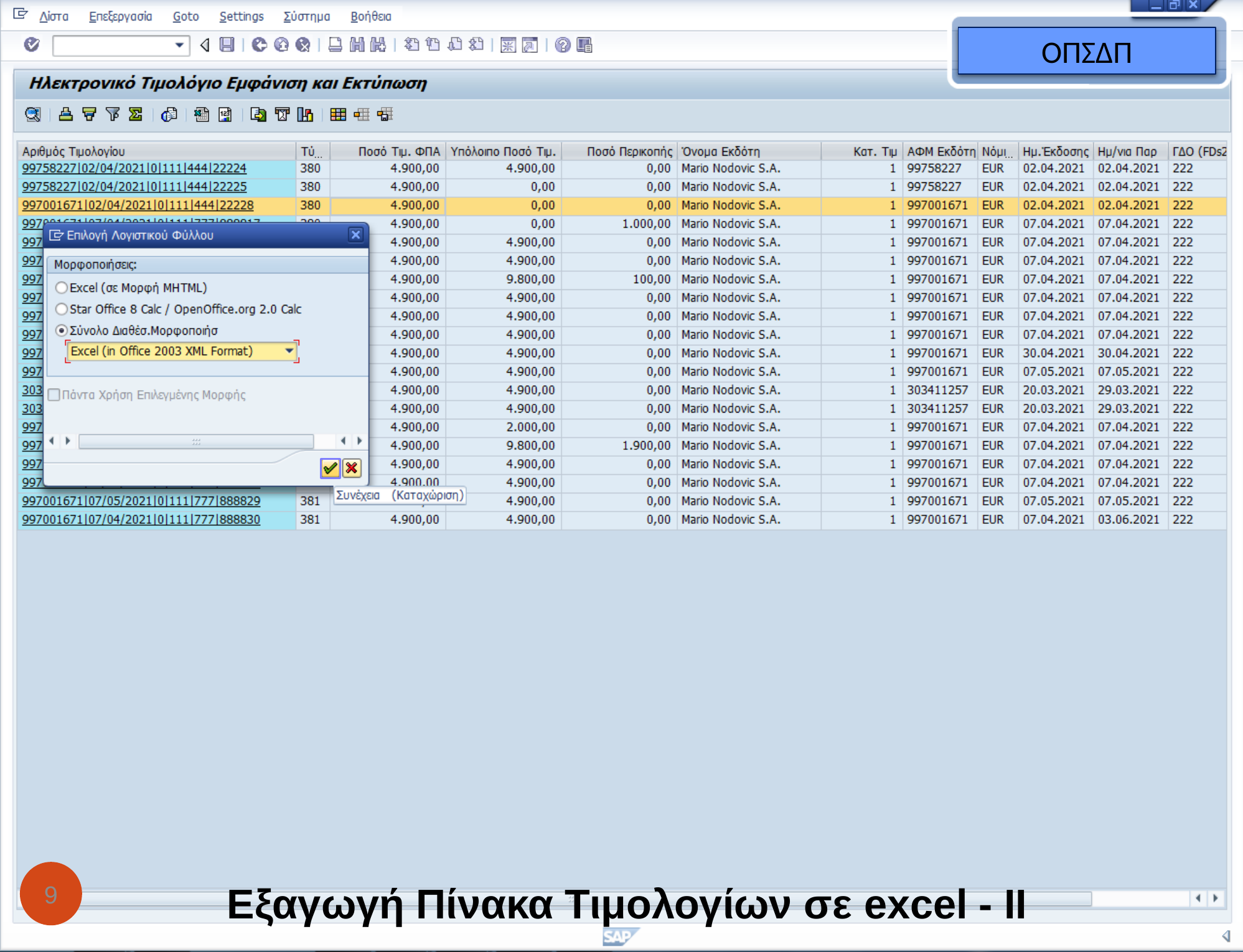

ΟΠΣΔΠ

9
 Εξαγωγή Πίνακα Τιμολογίων σε excel - II